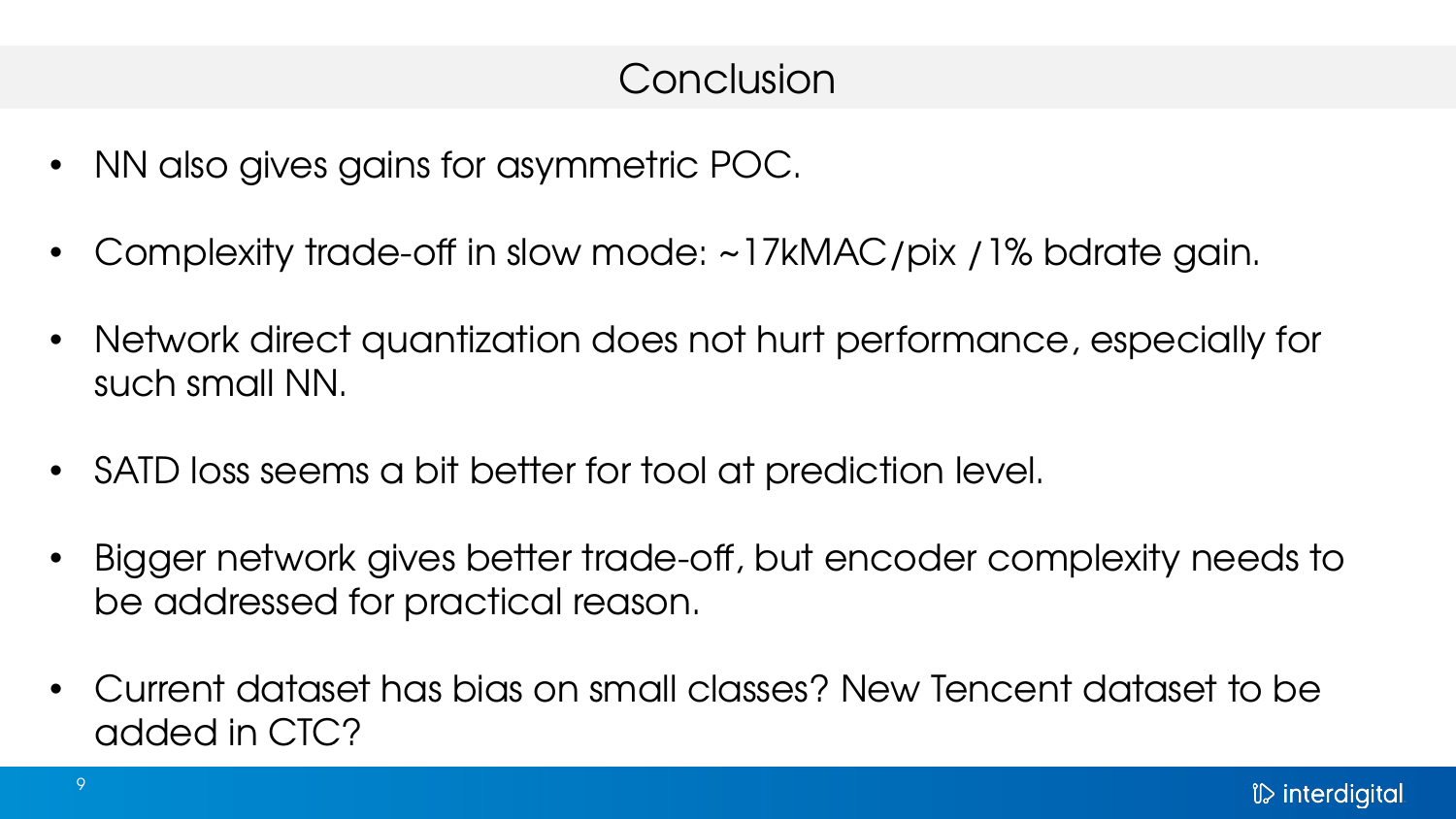

Conclusion
NN also gives gains for asymmetric POC.

Complexity trade-off in slow mode: ~17kMAC/pix /1% bdrate gain.

Network direct quantization does not hurt performance, especially for such small NN.

SATD loss seems a bit better for tool at prediction level.

Bigger network gives better trade-off, but encoder complexity needs to be addressed for practical reason.

Current dataset has bias on small classes? New Tencent dataset to be added in CTC?
9